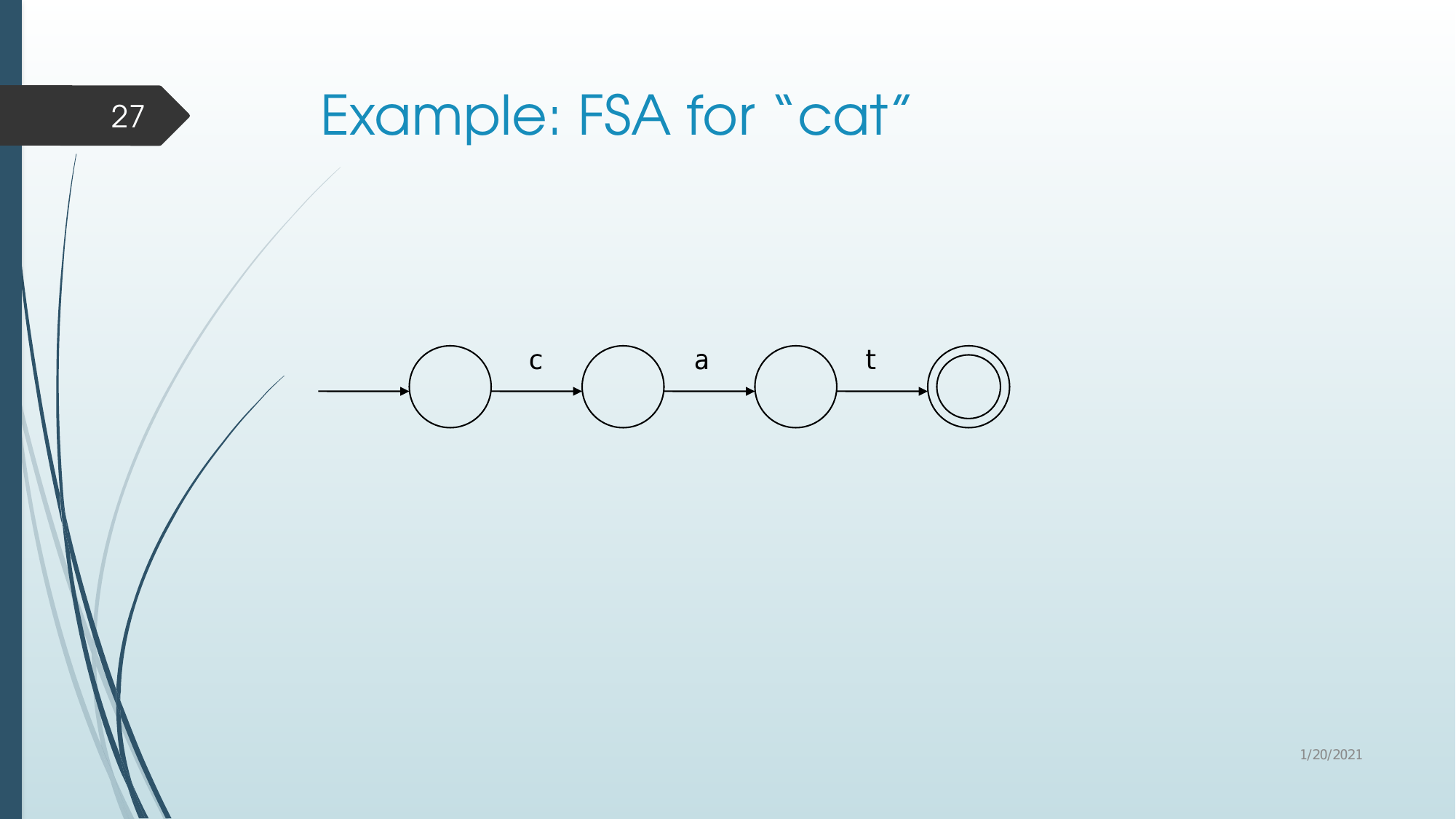

# Example: FSA for “cat”
27
c
a
t

1/20/2021